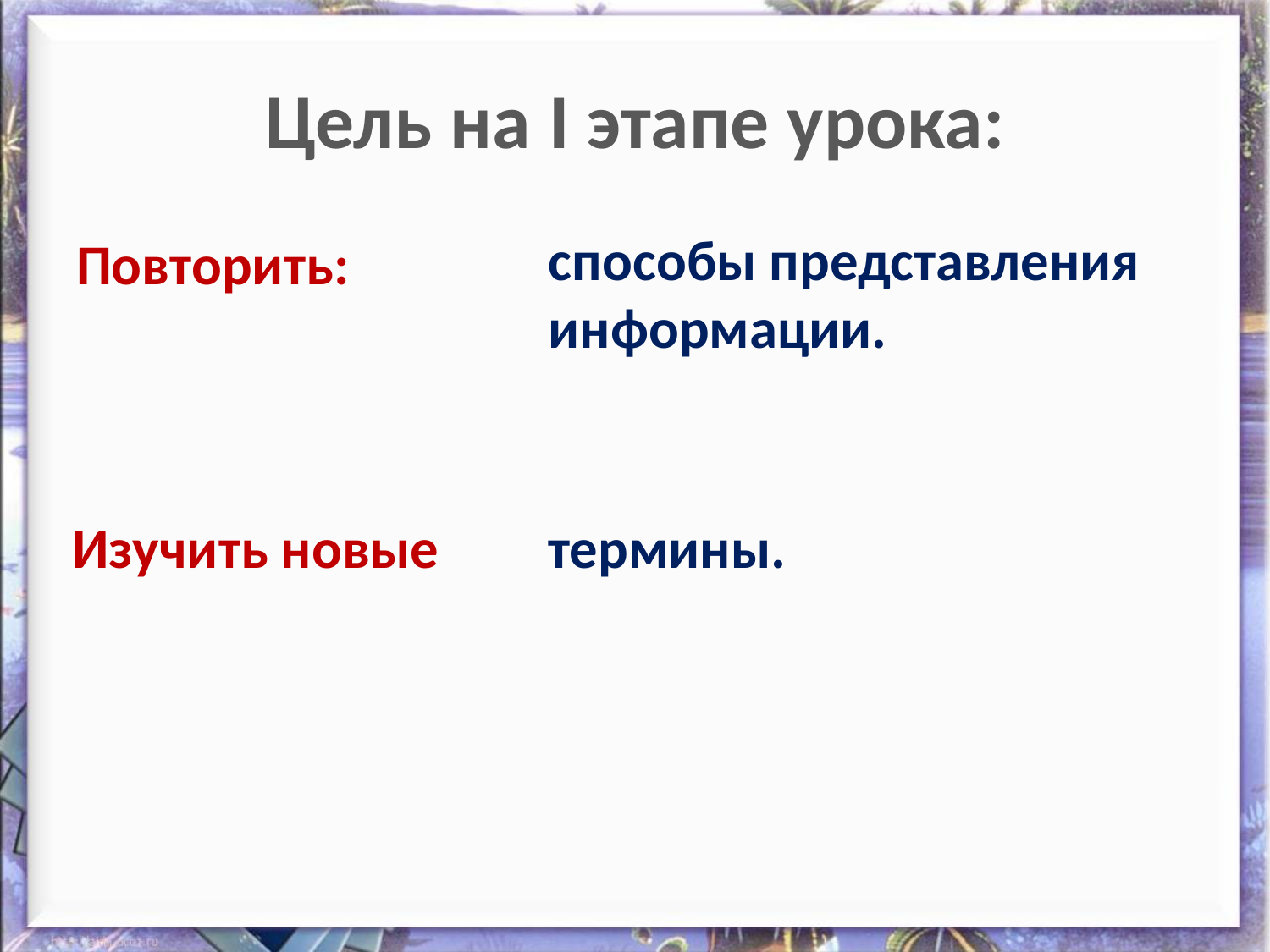

# Цель на I этапе урока:
способы представления информации.
Повторить:
Изучить новые
термины.